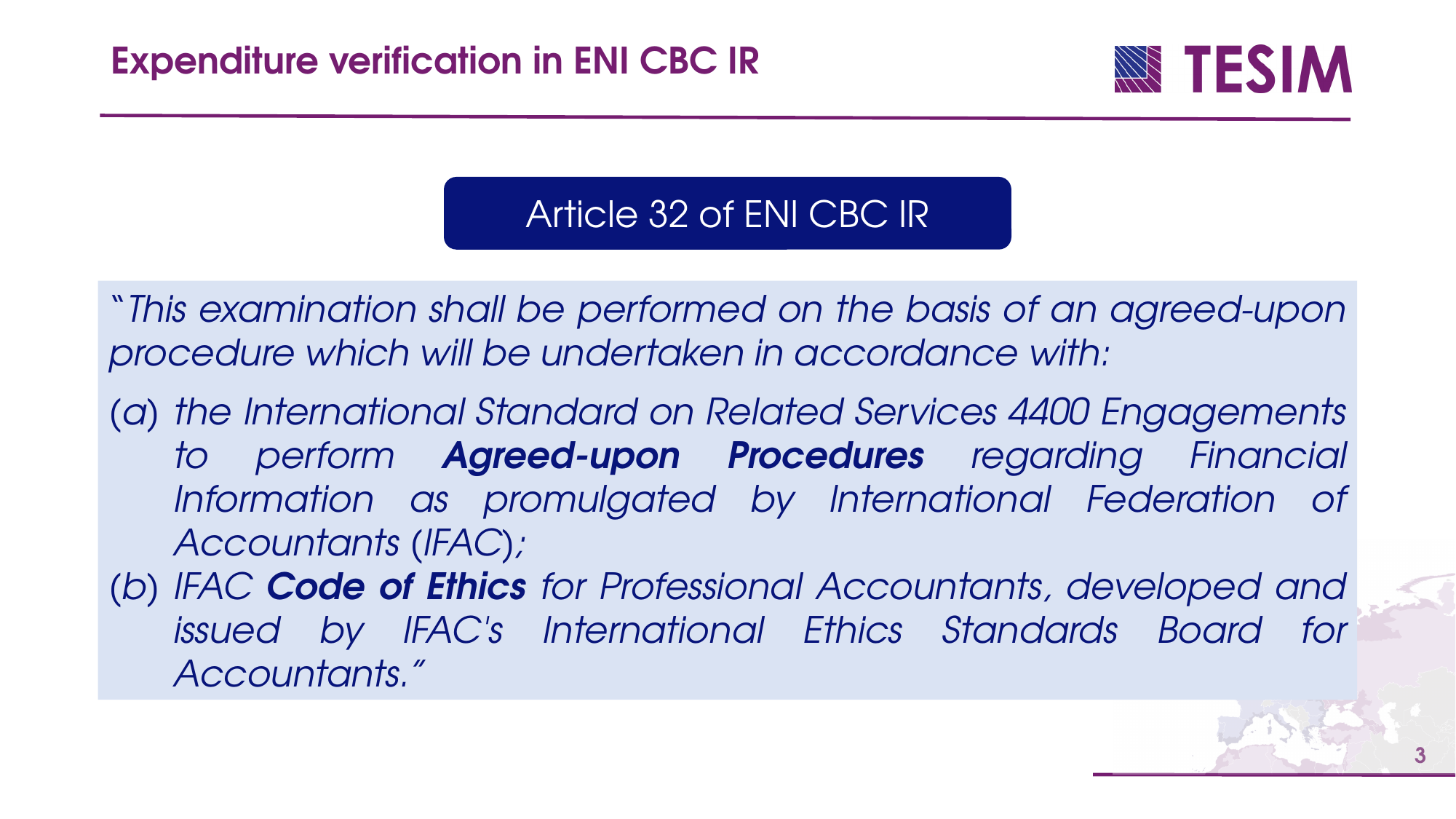

Expenditure verification in ENI CBC IR
Article 32 of ENI CBC IR
“This examination shall be performed on the basis of an agreed-upon procedure which will be undertaken in accordance with:
the International Standard on Related Services 4400 Engagements to perform Agreed-upon Procedures regarding Financial Information as promulgated by International Federation of Accountants (IFAC);
IFAC Code of Ethics for Professional Accountants, developed and issued by IFAC's International Ethics Standards Board for Accountants.”